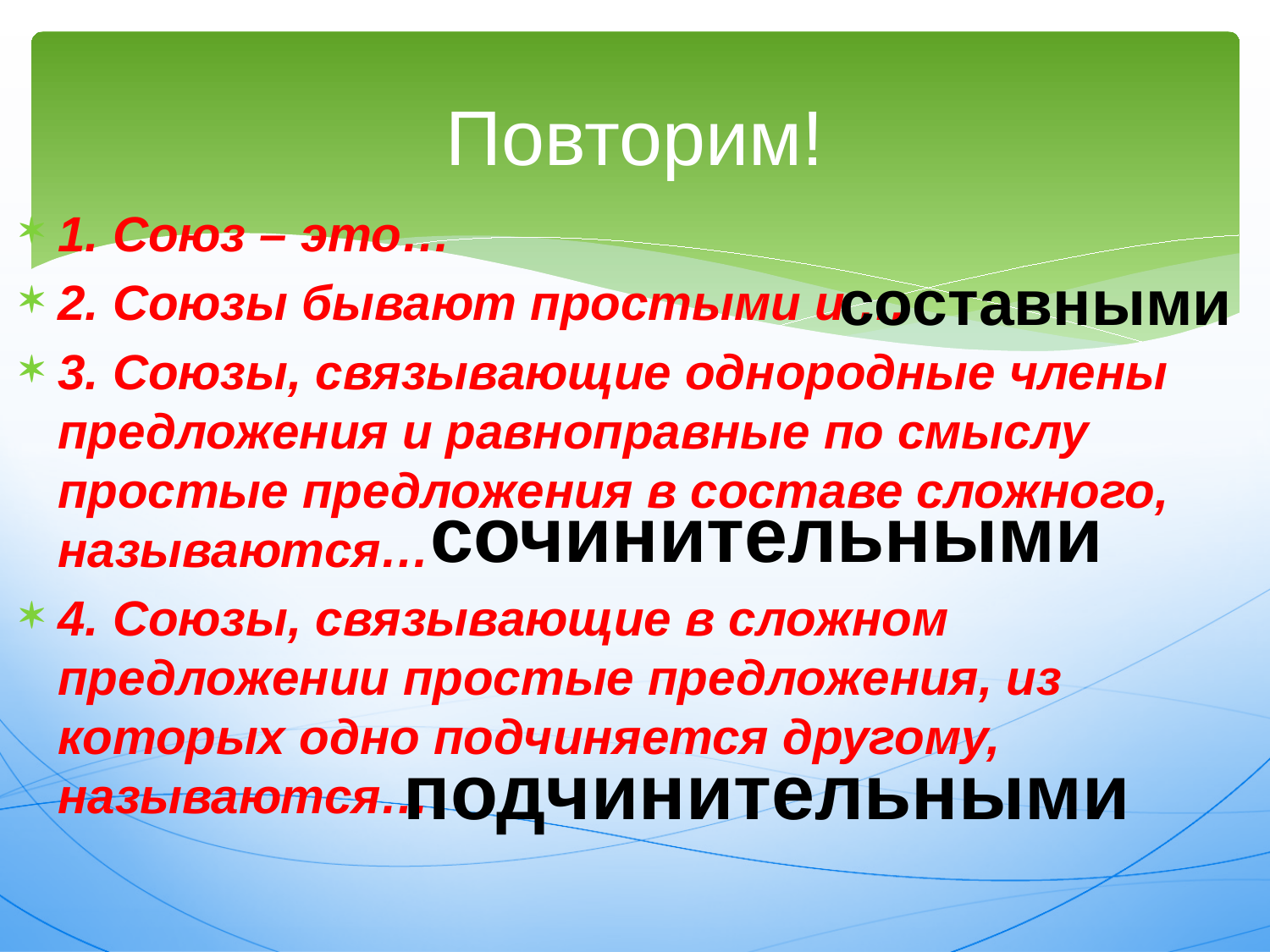

# Повторим!
1. Союз – это…
2. Союзы бывают простыми и …
3. Союзы, связывающие однородные члены предложения и равноправные по смыслу простые предложения в составе сложного, называются…
4. Союзы, связывающие в сложном предложении простые предложения, из которых одно подчиняется другому, называются…

составными
сочинительными
подчинительными